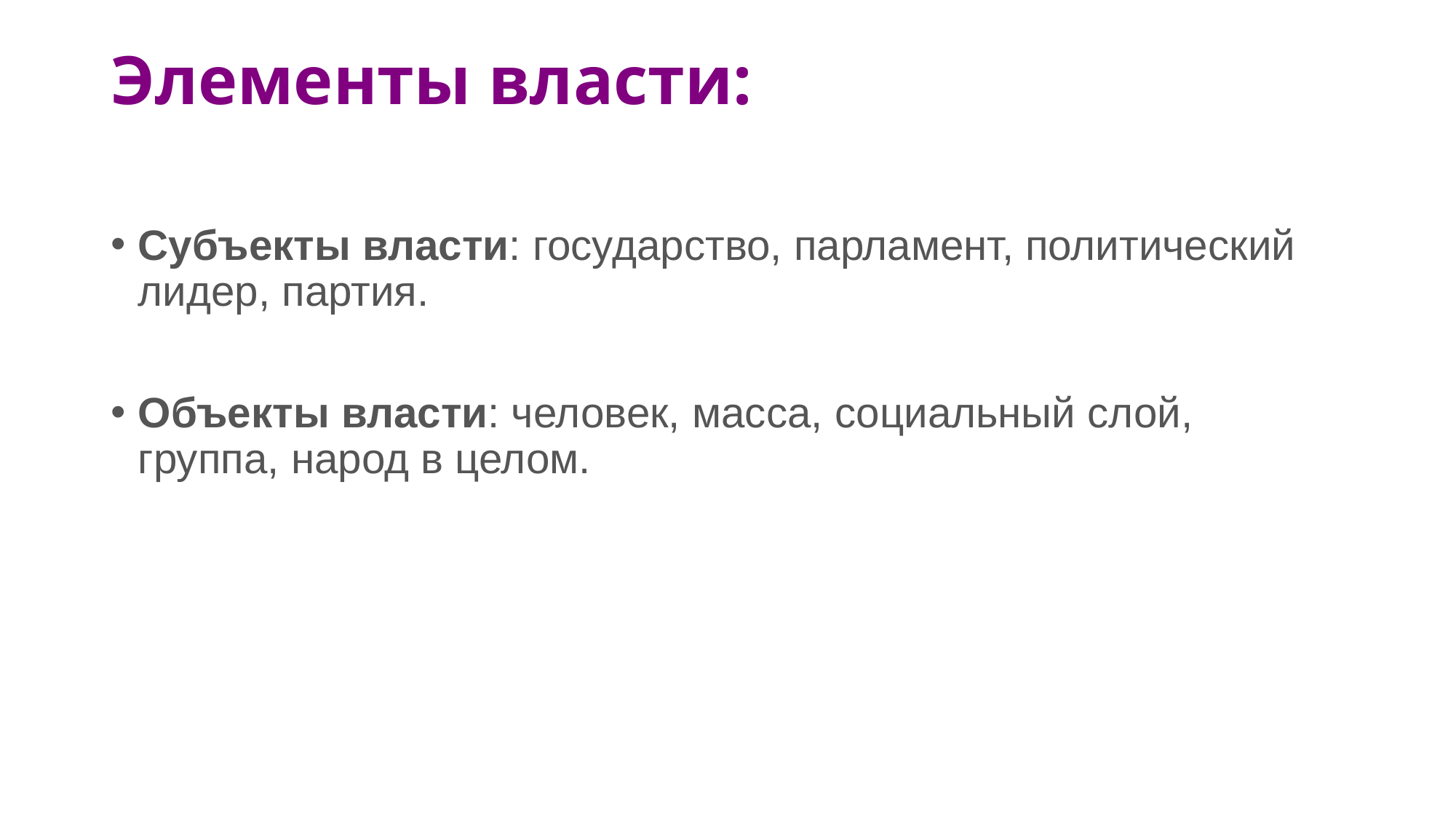

# Элементы власти:
Субъекты власти: государство, парламент, политический лидер, партия.

Объекты власти: человек, масса, социальный слой, группа, народ в целом.